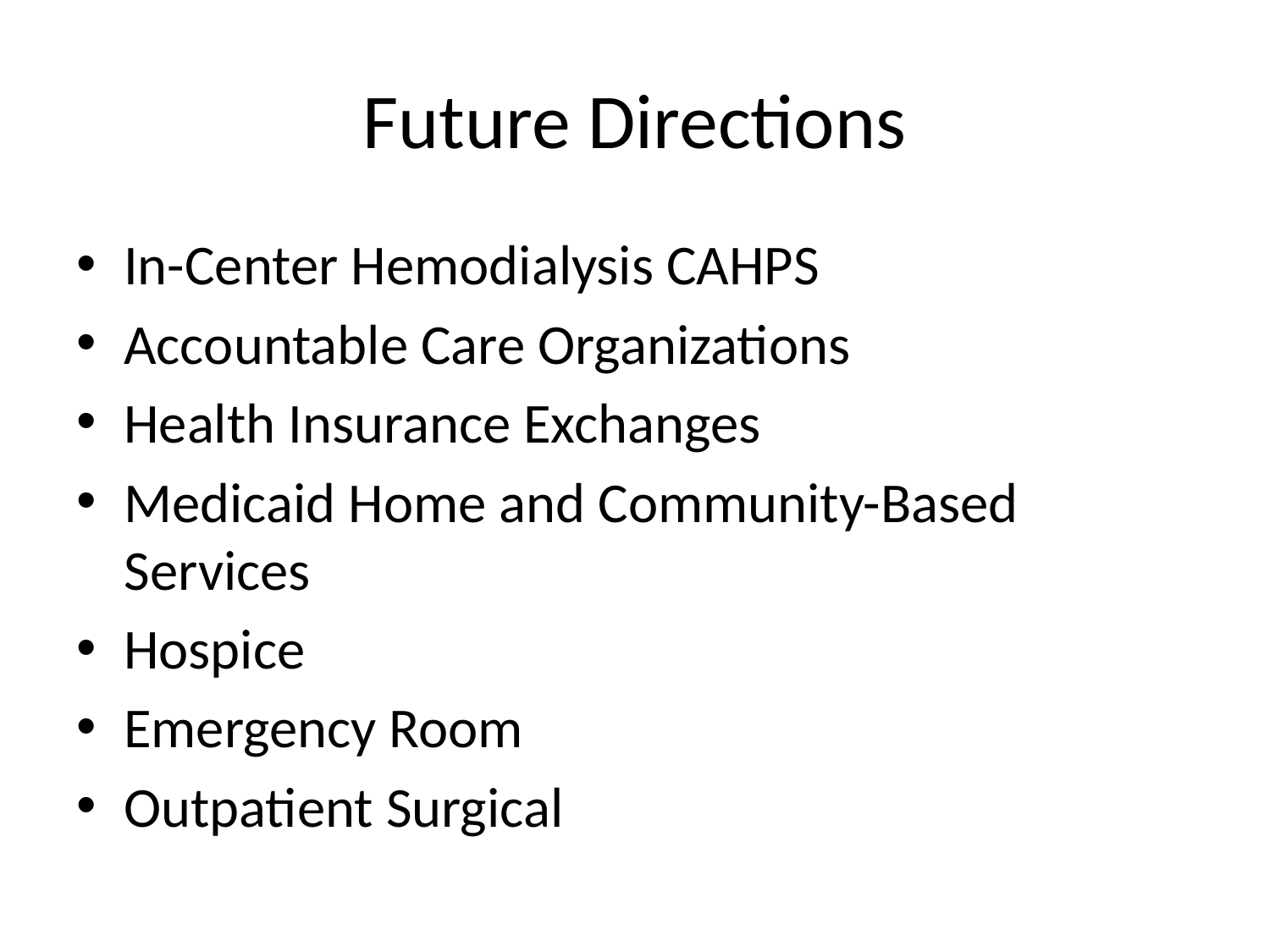

# Future Directions
In-Center Hemodialysis CAHPS
Accountable Care Organizations
Health Insurance Exchanges
Medicaid Home and Community-Based Services
Hospice
Emergency Room
Outpatient Surgical